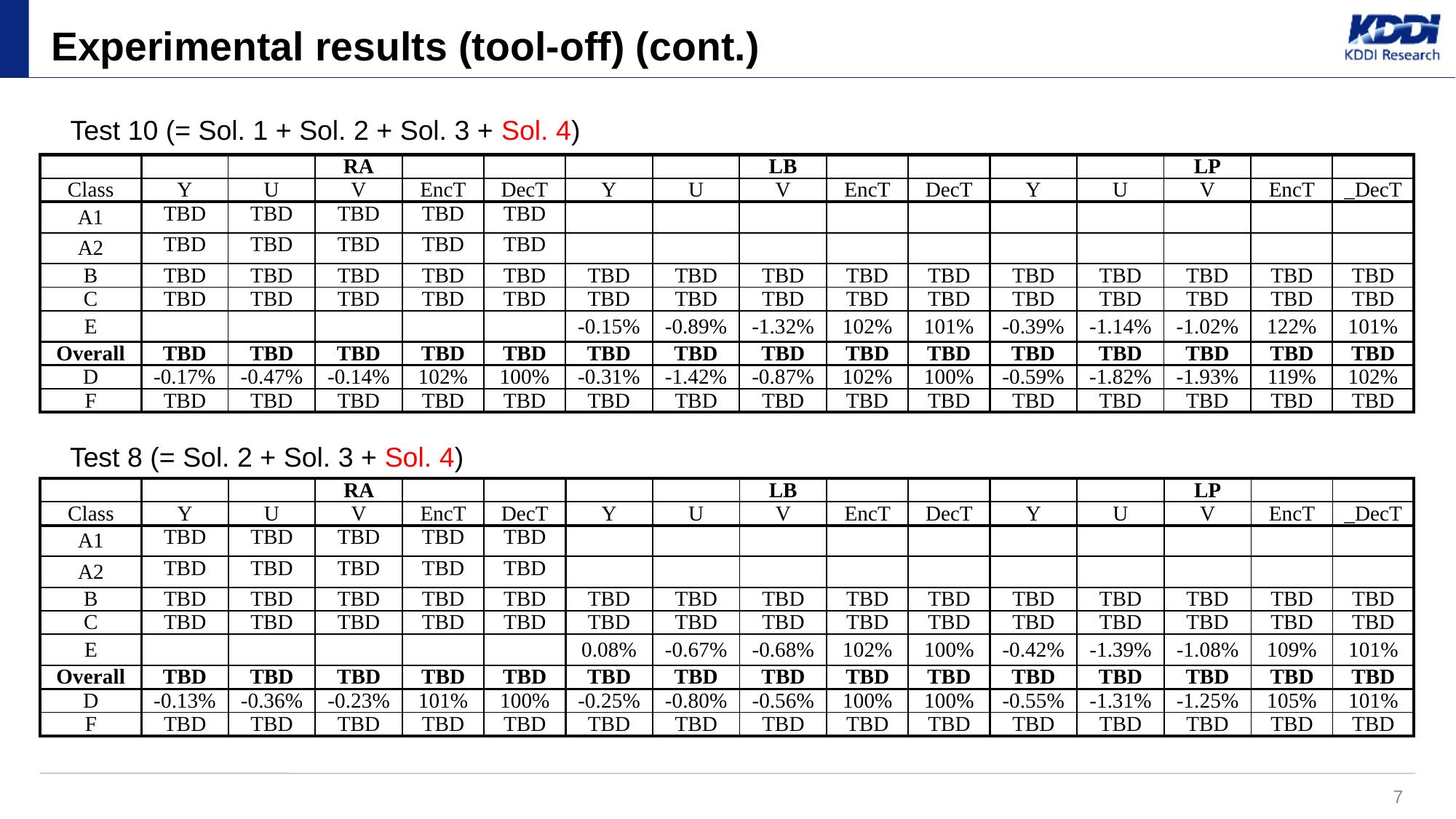

# Experimental results (tool-off) (cont.)
Test 10 (= Sol. 1 + Sol. 2 + Sol. 3 + Sol. 4)

|  |  |  | RA |  |  |  |  | LB |  |  |  |  | LP |  |  |
| --- | --- | --- | --- | --- | --- | --- | --- | --- | --- | --- | --- | --- | --- | --- | --- |
| Class | Y | U | V | EncT | DecT | Y | U | V | EncT | DecT | Y | U | V | EncT | \_DecT |
| A1 | TBD | TBD | TBD | TBD | TBD |  |  |  |  |  |  |  |  |  |  |
| A2 | TBD | TBD | TBD | TBD | TBD |  |  |  |  |  |  |  |  |  |  |
| B | TBD | TBD | TBD | TBD | TBD | TBD | TBD | TBD | TBD | TBD | TBD | TBD | TBD | TBD | TBD |
| C | TBD | TBD | TBD | TBD | TBD | TBD | TBD | TBD | TBD | TBD | TBD | TBD | TBD | TBD | TBD |
| E |  |  |  |  |  | -0.15% | -0.89% | -1.32% | 102% | 101% | -0.39% | -1.14% | -1.02% | 122% | 101% |
| Overall | TBD | TBD | TBD | TBD | TBD | TBD | TBD | TBD | TBD | TBD | TBD | TBD | TBD | TBD | TBD |
| D | -0.17% | -0.47% | -0.14% | 102% | 100% | -0.31% | -1.42% | -0.87% | 102% | 100% | -0.59% | -1.82% | -1.93% | 119% | 102% |
| F | TBD | TBD | TBD | TBD | TBD | TBD | TBD | TBD | TBD | TBD | TBD | TBD | TBD | TBD | TBD |
Test 8 (= Sol. 2 + Sol. 3 + Sol. 4)
|  |  |  | RA |  |  |  |  | LB |  |  |  |  | LP |  |  |
| --- | --- | --- | --- | --- | --- | --- | --- | --- | --- | --- | --- | --- | --- | --- | --- |
| Class | Y | U | V | EncT | DecT | Y | U | V | EncT | DecT | Y | U | V | EncT | \_DecT |
| A1 | TBD | TBD | TBD | TBD | TBD |  |  |  |  |  |  |  |  |  |  |
| A2 | TBD | TBD | TBD | TBD | TBD |  |  |  |  |  |  |  |  |  |  |
| B | TBD | TBD | TBD | TBD | TBD | TBD | TBD | TBD | TBD | TBD | TBD | TBD | TBD | TBD | TBD |
| C | TBD | TBD | TBD | TBD | TBD | TBD | TBD | TBD | TBD | TBD | TBD | TBD | TBD | TBD | TBD |
| E |  |  |  |  |  | 0.08% | -0.67% | -0.68% | 102% | 100% | -0.42% | -1.39% | -1.08% | 109% | 101% |
| Overall | TBD | TBD | TBD | TBD | TBD | TBD | TBD | TBD | TBD | TBD | TBD | TBD | TBD | TBD | TBD |
| D | -0.13% | -0.36% | -0.23% | 101% | 100% | -0.25% | -0.80% | -0.56% | 100% | 100% | -0.55% | -1.31% | -1.25% | 105% | 101% |
| F | TBD | TBD | TBD | TBD | TBD | TBD | TBD | TBD | TBD | TBD | TBD | TBD | TBD | TBD | TBD |
7